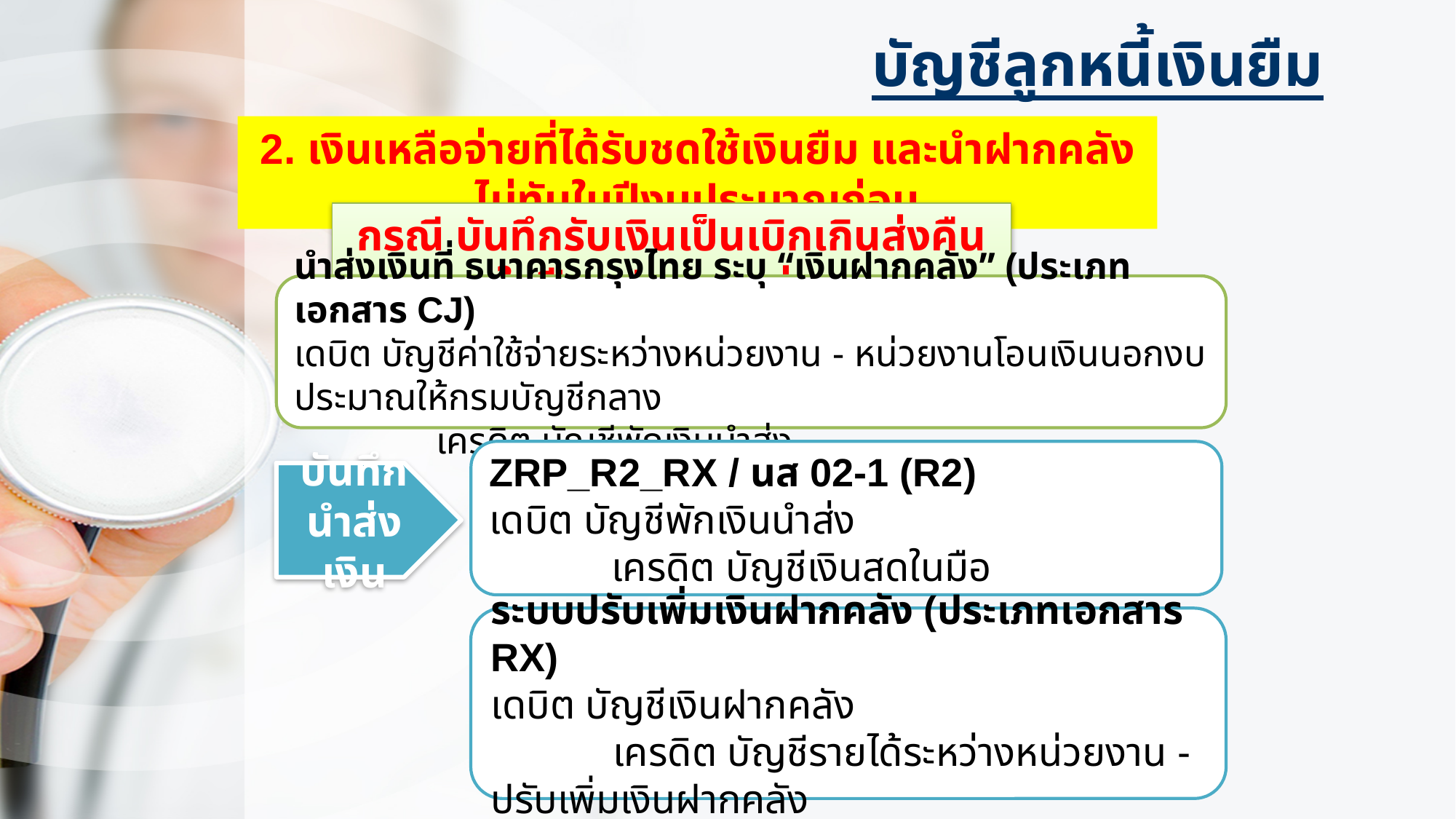

บัญชีลูกหนี้เงินยืม
2. เงินเหลือจ่ายที่ได้รับชดใช้เงินยืม และนำฝากคลังไม่ทันในปีงบประมาณก่อน
กรณี บันทึกรับเงินเป็นเบิกเกินส่งคืนในปีงบประมาณก่อน
นำส่งเงินที่ ธนาคารกรุงไทย ระบุ “เงินฝากคลัง” (ประเภทเอกสาร CJ)
เดบิต บัญชีค่าใช้จ่ายระหว่างหน่วยงาน - หน่วยงานโอนเงินนอกงบประมาณให้กรมบัญชีกลาง
               เครดิต บัญชีพักเงินนำส่ง
ZRP_R2_RX / นส 02-1 (R2)
เดบิต บัญชีพักเงินนำส่ง
            เครดิต บัญชีเงินสดในมือ
บันทึก
นำส่งเงิน
ระบบปรับเพิ่มเงินฝากคลัง (ประเภทเอกสาร RX)
เดบิต บัญชีเงินฝากคลัง
            เครดิต บัญชีรายได้ระหว่างหน่วยงาน - ปรับเพิ่มเงินฝากคลัง